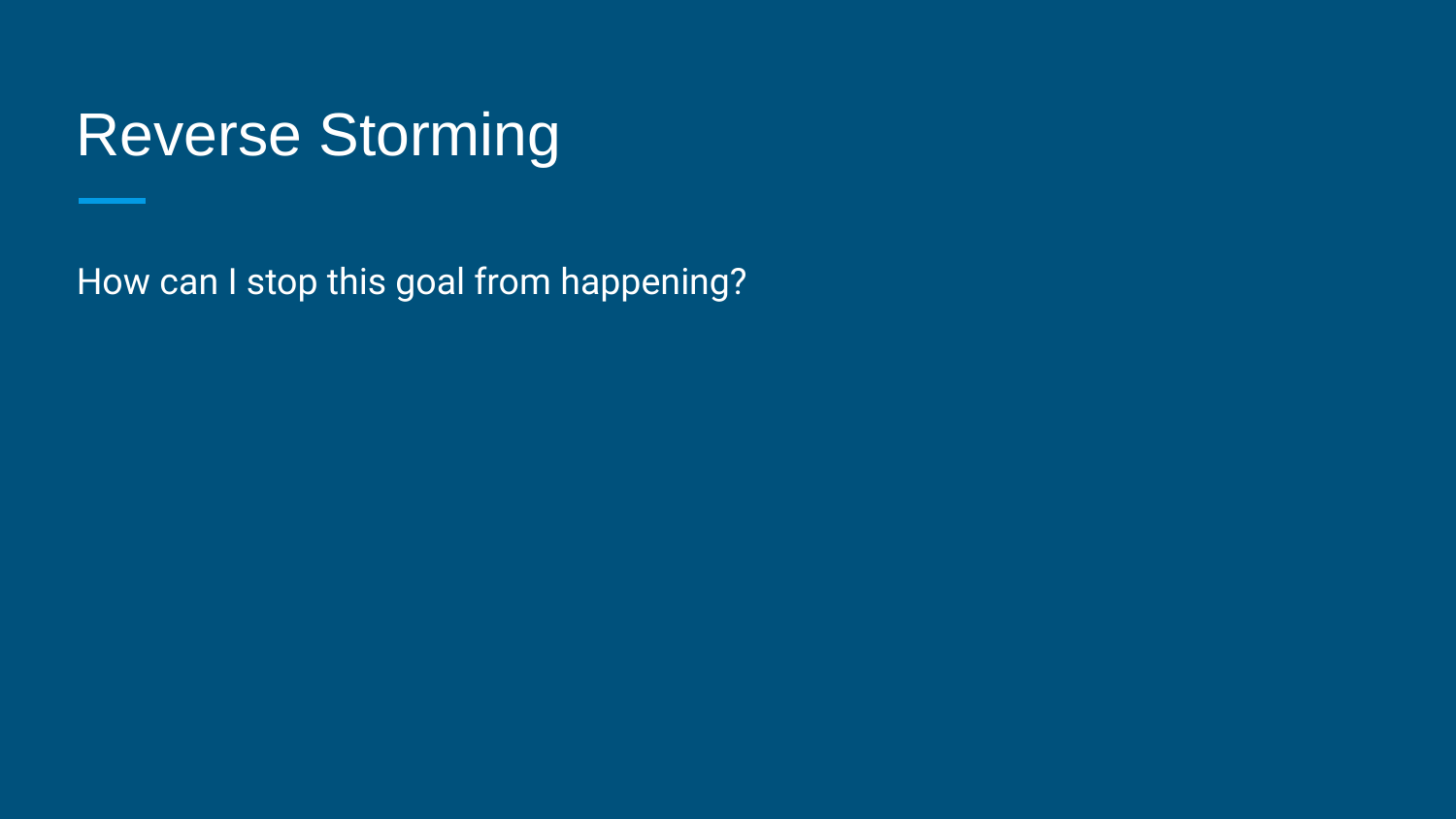

# Reverse Storming
How can I stop this goal from happening?